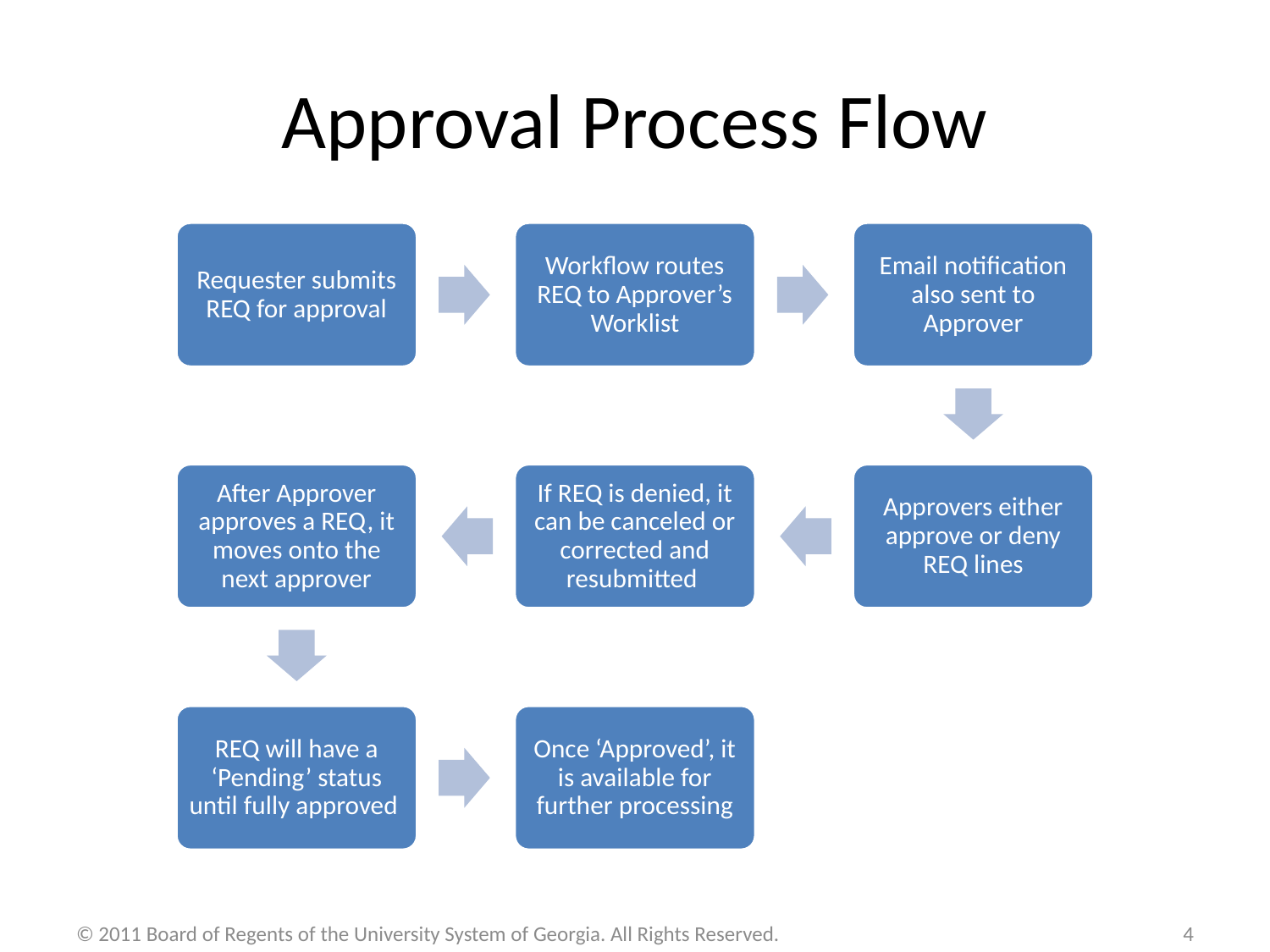

# Approval Process Flow
Requester submits REQ for approval

Workflow routes REQ to Approver’s Worklist

Email notification also sent to Approver

Approvers either approve or deny REQ lines

If REQ is denied, it can be canceled or corrected and resubmitted

After Approver approves a REQ, it moves onto the next approver

REQ will have a ‘Pending’ status until fully approved

Once ‘Approved’, it is available for further processing
© 2011 Board of Regents of the University System of Georgia. All Rights Reserved.
4